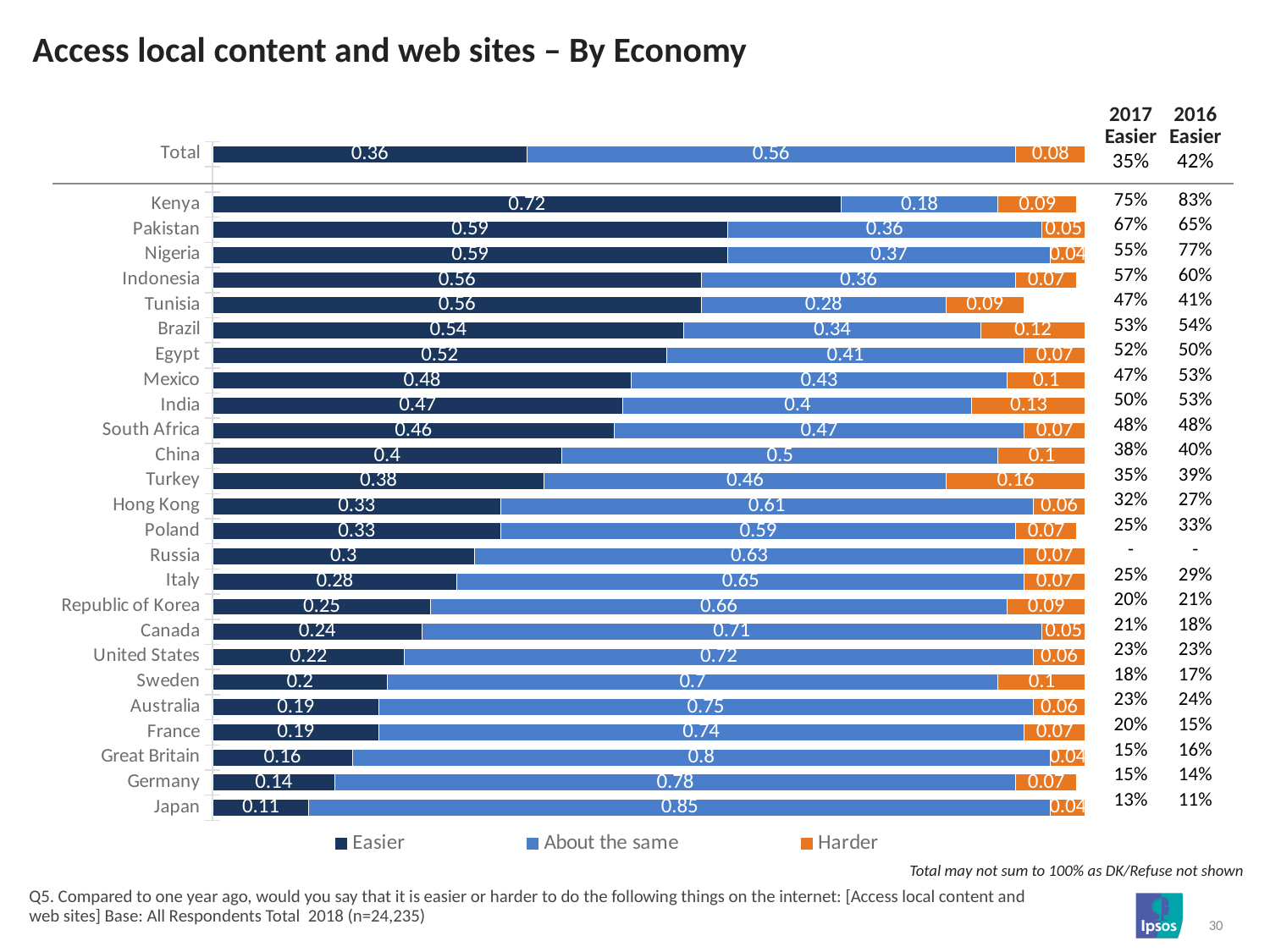

# Access local content and web sites – By Economy
| 2017 Easier | 2016 Easier |
| --- | --- |
| 35% | 42% |
| 75% | 83% |
| 67% | 65% |
| 55% | 77% |
| 57% | 60% |
| 47% | 41% |
| 53% | 54% |
| 52% | 50% |
| 47% | 53% |
| 50% | 53% |
| 48% | 48% |
| 38% | 40% |
| 35% | 39% |
| 32% | 27% |
| 25% | 33% |
| - | - |
| 25% | 29% |
| 20% | 21% |
| 21% | 18% |
| 23% | 23% |
| 18% | 17% |
| 23% | 24% |
| 20% | 15% |
| 15% | 16% |
| 15% | 14% |
| 13% | 11% |

### Chart

| Category | Easier | About the same | Harder |
|---|---|---|---|
| Total | 0.36 | 0.56 | 0.08 |
|  | None | None | None |
| Kenya | 0.72 | 0.18 | 0.09 |
| Pakistan | 0.59 | 0.36 | 0.05 |
| Nigeria | 0.59 | 0.37 | 0.04 |
| Indonesia | 0.56 | 0.36 | 0.07 |
| Tunisia | 0.56 | 0.28 | 0.09 |
| Brazil | 0.54 | 0.34 | 0.12 |
| Egypt | 0.52 | 0.41 | 0.07 |
| Mexico | 0.48 | 0.43 | 0.1 |
| India | 0.47 | 0.4 | 0.13 |
| South Africa | 0.46 | 0.47 | 0.07 |
| China | 0.4 | 0.5 | 0.1 |
| Turkey | 0.38 | 0.46 | 0.16 |
| Hong Kong | 0.33 | 0.61 | 0.06 |
| Poland | 0.33 | 0.59 | 0.07 |
| Russia | 0.3 | 0.63 | 0.07 |
| Italy | 0.28 | 0.65 | 0.07 |
| Republic of Korea | 0.25 | 0.66 | 0.09 |
| Canada | 0.24 | 0.71 | 0.05 |
| United States | 0.22 | 0.72 | 0.06 |
| Sweden | 0.2 | 0.7 | 0.1 |
| Australia | 0.19 | 0.75 | 0.06 |
| France | 0.19 | 0.74 | 0.07 |
| Great Britain | 0.16 | 0.8 | 0.04 |
| Germany | 0.14 | 0.78 | 0.07 |
| Japan | 0.11 | 0.85 | 0.04 |
Total may not sum to 100% as DK/Refuse not shown
Q5. Compared to one year ago, would you say that it is easier or harder to do the following things on the internet: [Access local content and web sites] Base: All Respondents Total  2018 (n=24,235)